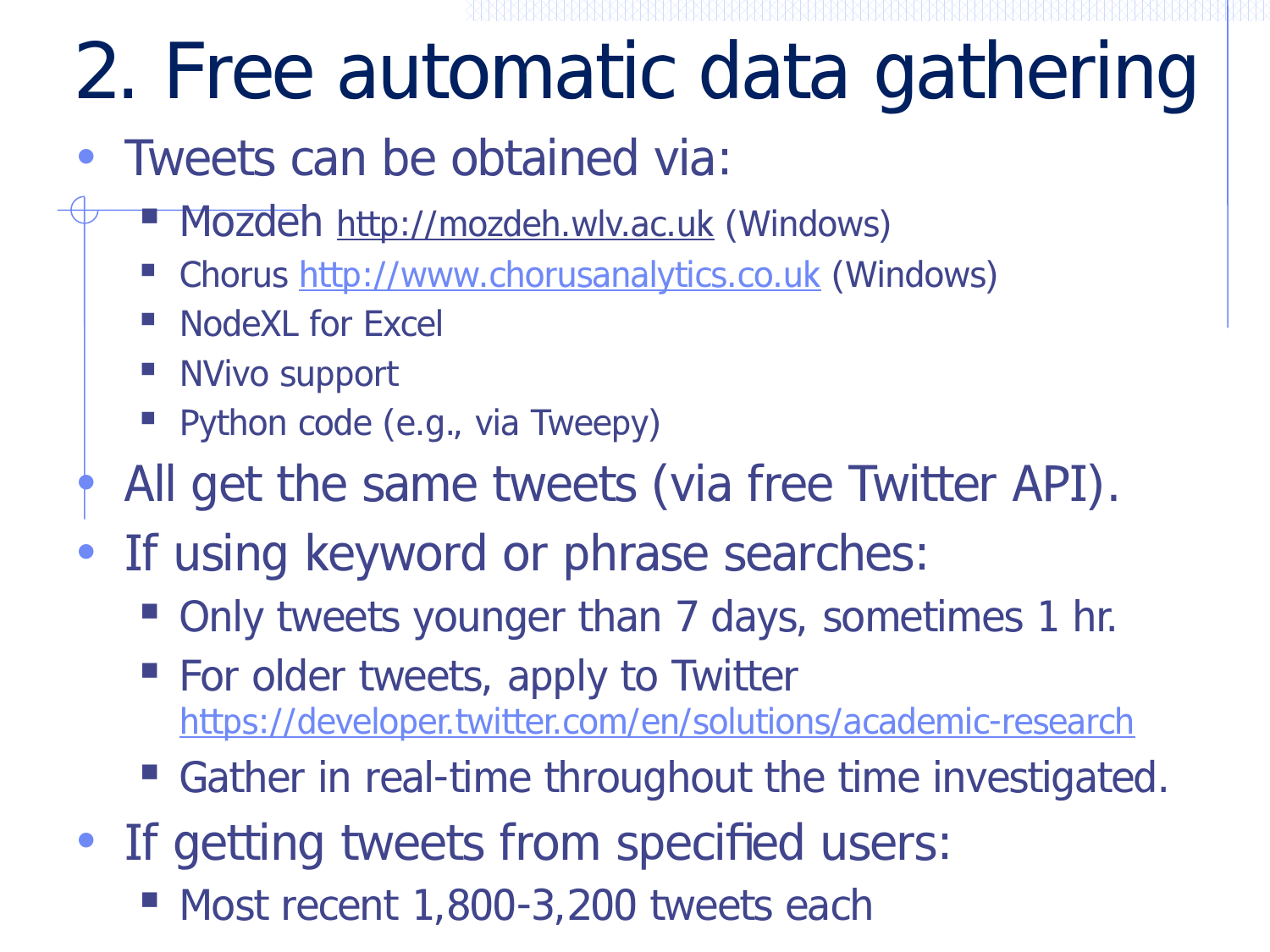

# 2. Free automatic data gathering
Tweets can be obtained via:
Mozdeh http://mozdeh.wlv.ac.uk (Windows)
Chorus http://www.chorusanalytics.co.uk (Windows)
NodeXL for Excel
NVivo support
Python code (e.g., via Tweepy)
All get the same tweets (via free Twitter API).
If using keyword or phrase searches:
Only tweets younger than 7 days, sometimes 1 hr.
For older tweets, apply to Twitter https://developer.twitter.com/en/solutions/academic-research
Gather in real-time throughout the time investigated.
If getting tweets from specified users:
Most recent 1,800-3,200 tweets each